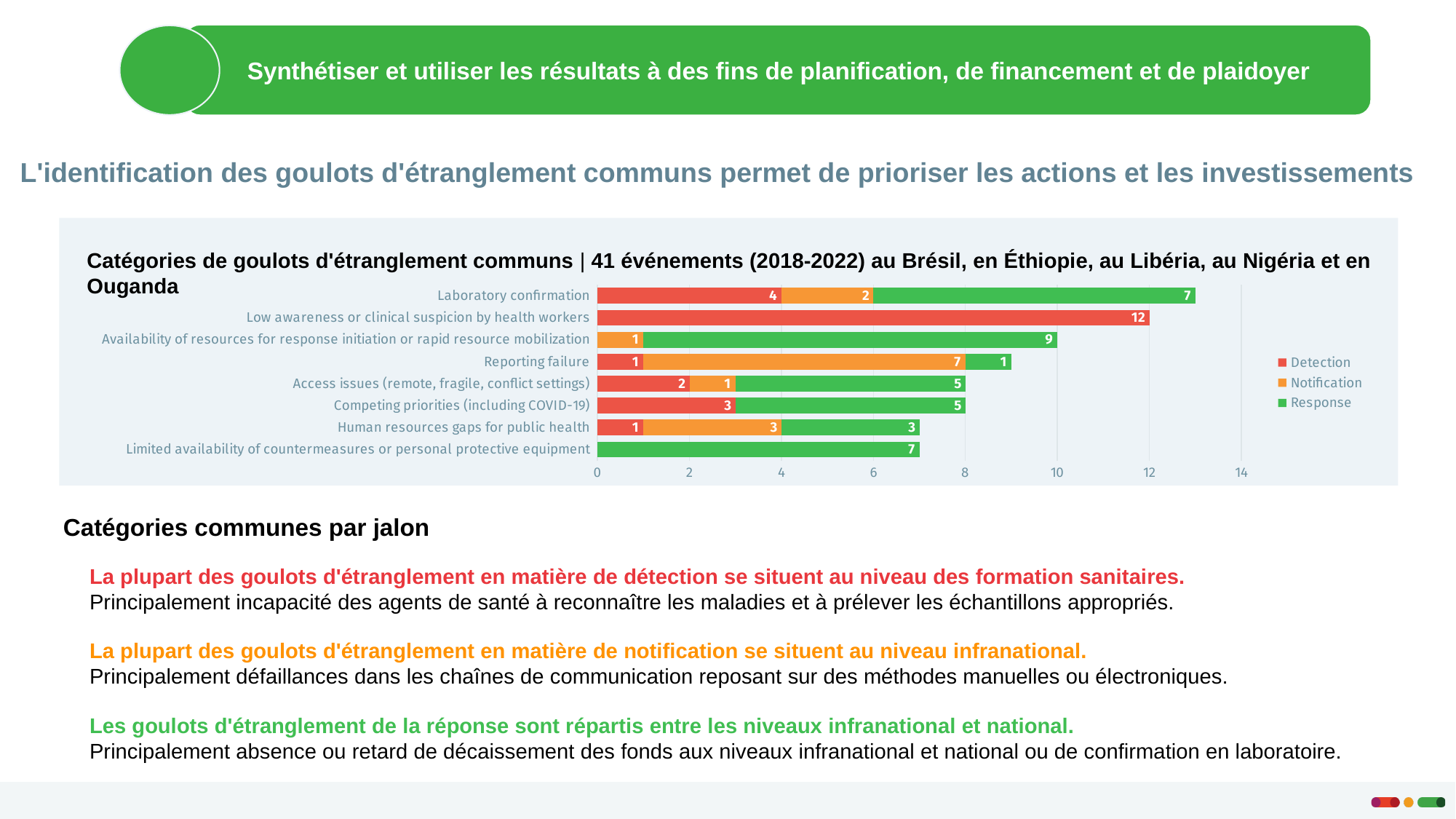

Synthétiser et utiliser les résultats à des fins de planification, de financement et de plaidoyer

L'identification des goulots d'étranglement communs permet de prioriser les actions et les investissements

Catégories de goulots d'étranglement communs | 41 événements (2018-2022) au Brésil, en Éthiopie, au Libéria, au Nigéria et en Ouganda

### Chart

| Category | Detection  | Notification  | Response  |
|---|---|---|---|
| Limited availability of countermeasures or personal protective equipment  | None | None | 7.0 |
| Human resources gaps for public health  | 1.0 | 3.0 | 3.0 |
| Competing priorities (including COVID-19)  | 3.0 | None | 5.0 |
| Access issues (remote, fragile, conflict settings)  | 2.0 | 1.0 | 5.0 |
| Reporting failure  | 1.0 | 7.0 | 1.0 |
| Availability of resources for response initiation or rapid resource mobilization  | None | 1.0 | 9.0 |
| Low awareness or clinical suspicion by health workers  | 12.0 | None | None |
| Laboratory confirmation  | 4.0 | 2.0 | 7.0 |
Catégories communes par jalon
La plupart des goulots d'étranglement en matière de détection se situent au niveau des formation sanitaires.
Principalement incapacité des agents de santé à reconnaître les maladies et à prélever les échantillons appropriés.
La plupart des goulots d'étranglement en matière de notification se situent au niveau infranational.
Principalement défaillances dans les chaînes de communication reposant sur des méthodes manuelles ou électroniques.
Les goulots d'étranglement de la réponse sont répartis entre les niveaux infranational et national.
Principalement absence ou retard de décaissement des fonds aux niveaux infranational et national ou de confirmation en laboratoire.